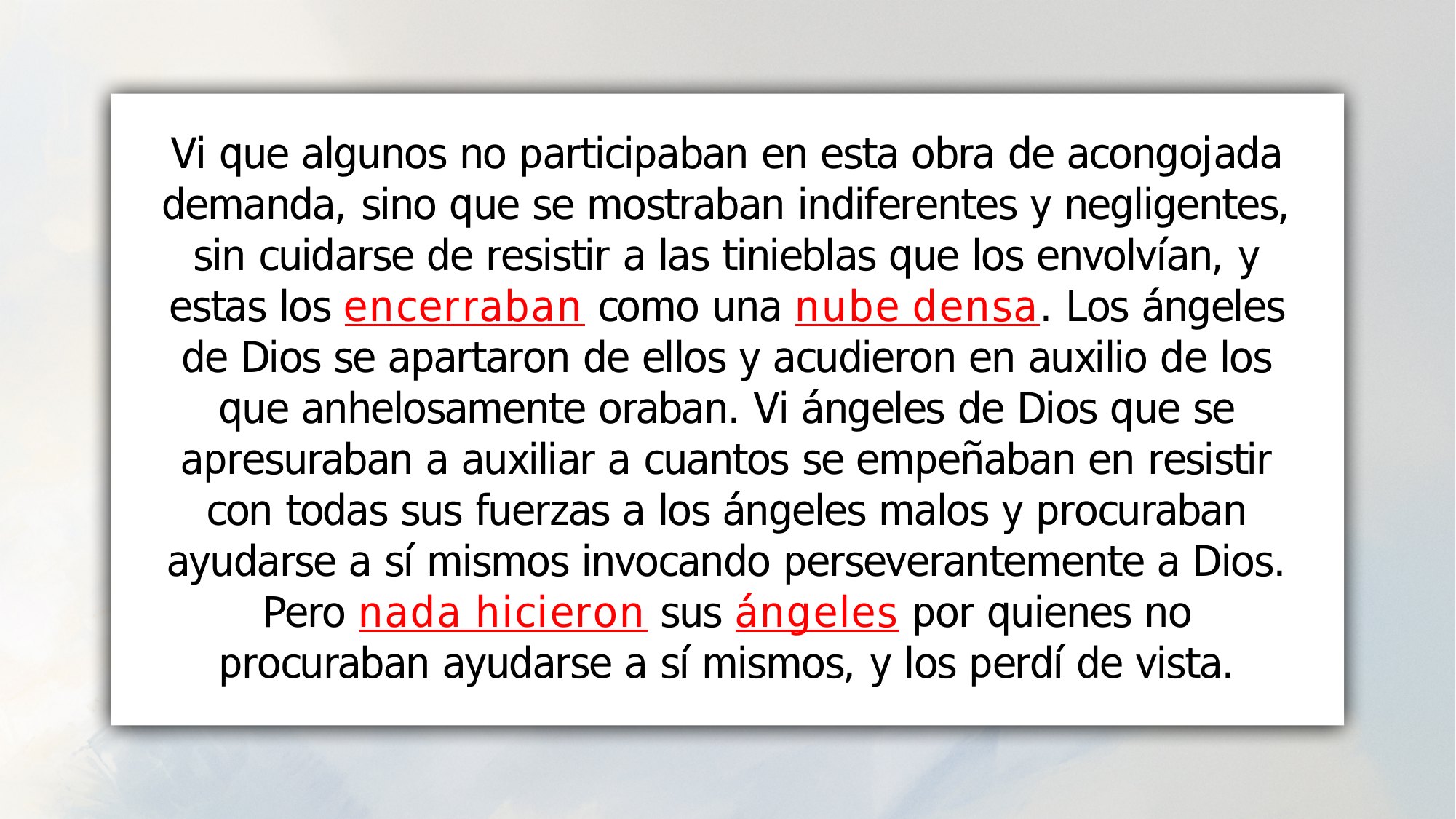

Vi que algunos no participaban en esta obra de acongojada demanda, sino que se mostraban indiferentes y negligentes, sin cuidarse de resistir a las tinieblas que los envolvían, y estas los encerraban como una nube densa. Los ángeles de Dios se apartaron de ellos y acudieron en auxilio de los que anhelosamente oraban. Vi ángeles de Dios que se apresuraban a auxiliar a cuantos se empeñaban en resistir con todas sus fuerzas a los ángeles malos y procuraban ayudarse a sí mismos invocando perseverantemente a Dios.
Pero nada hicieron sus ángeles por quienes no procuraban ayudarse a sí mismos, y los perdí de vista.